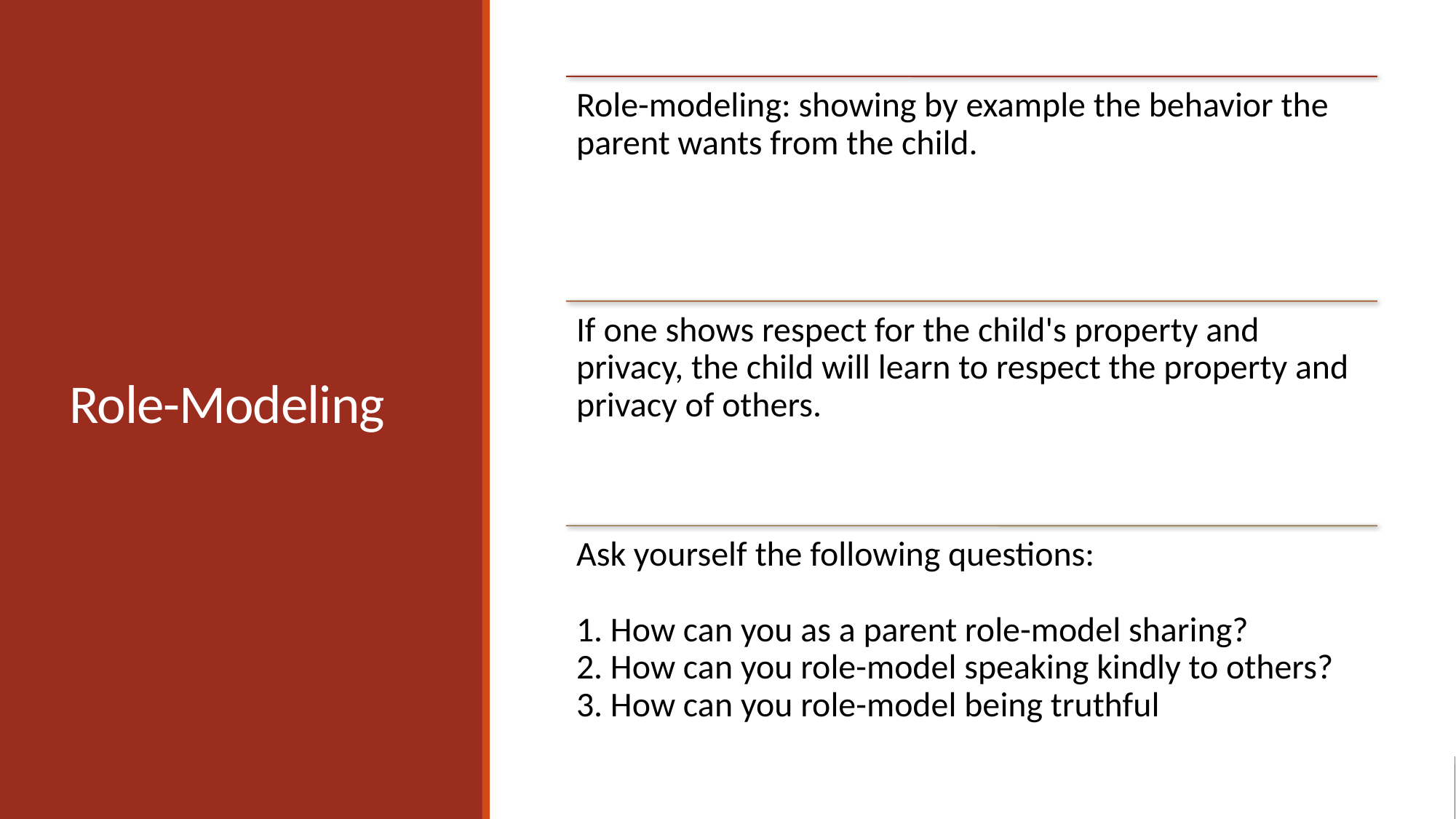

# Role-Modeling
Role-modeling: showing by example the behavior the parent wants from the child.
If one shows respect for the child's property and privacy, the child will learn to respect the property and privacy of others.
Ask yourself the following questions:
1. How can you as a parent role-model sharing?
2. How can you role-model speaking kindly to others?
3. How can you role-model being truthful